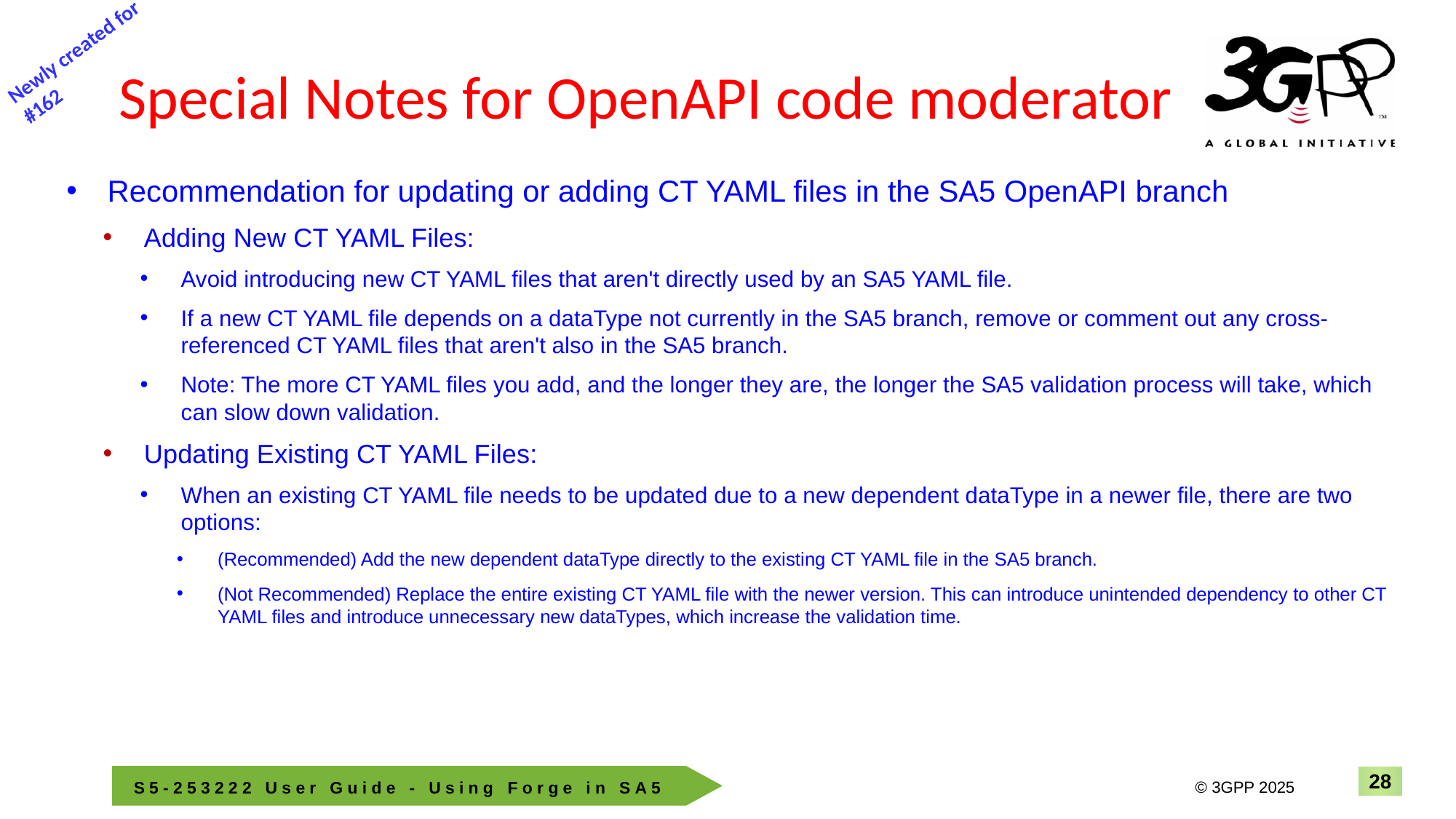

Special Notes for OpenAPI code moderator
Newly created for #162
Recommendation for updating or adding CT YAML files in the SA5 OpenAPI branch
Adding New CT YAML Files:
Avoid introducing new CT YAML files that aren't directly used by an SA5 YAML file.
If a new CT YAML file depends on a dataType not currently in the SA5 branch, remove or comment out any cross-referenced CT YAML files that aren't also in the SA5 branch.
Note: The more CT YAML files you add, and the longer they are, the longer the SA5 validation process will take, which can slow down validation.
Updating Existing CT YAML Files:
When an existing CT YAML file needs to be updated due to a new dependent dataType in a newer file, there are two options:
(Recommended) Add the new dependent dataType directly to the existing CT YAML file in the SA5 branch.
(Not Recommended) Replace the entire existing CT YAML file with the newer version. This can introduce unintended dependency to other CT YAML files and introduce unnecessary new dataTypes, which increase the validation time.